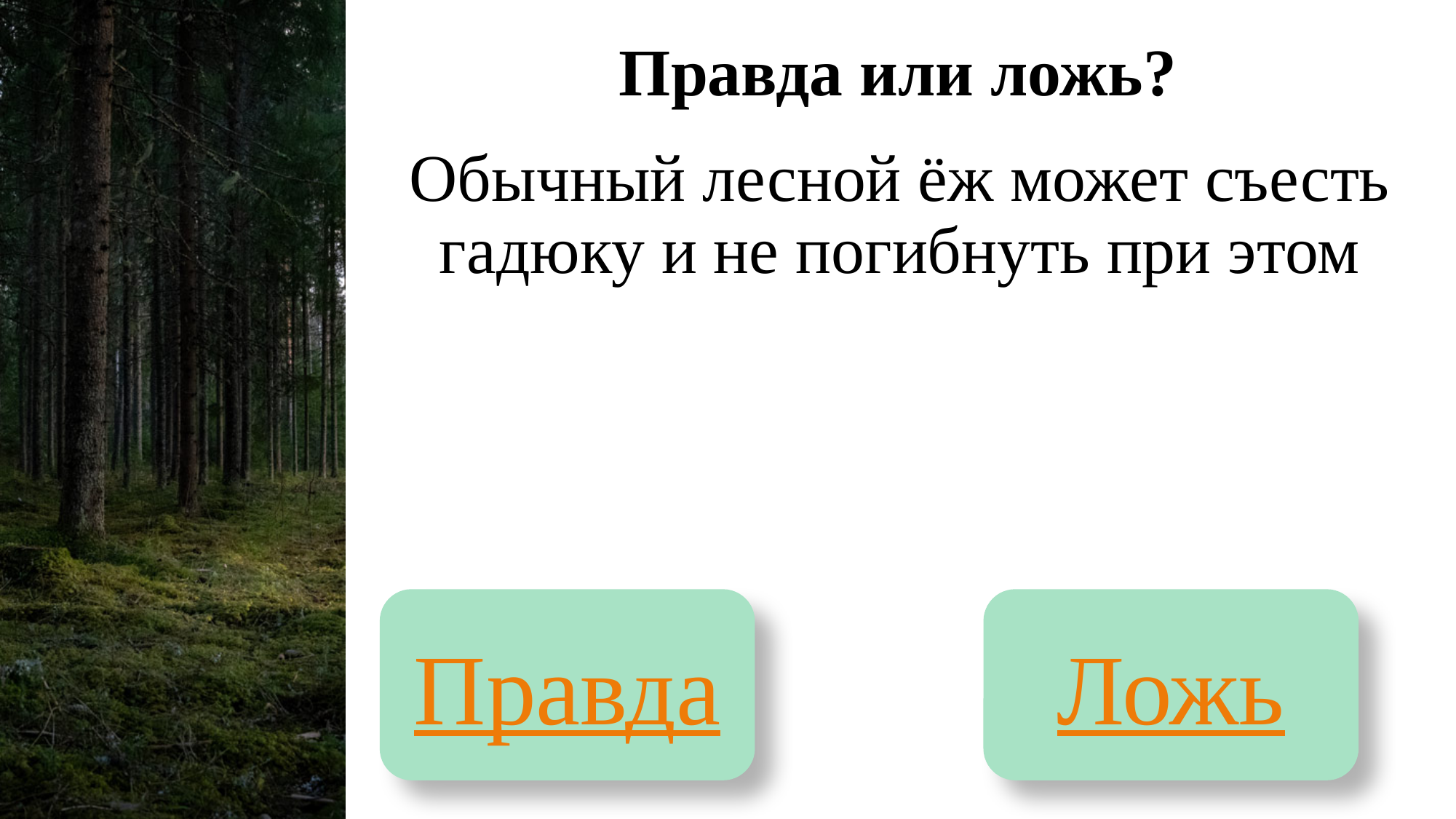

# Правда или ложь?
Обычный лесной ёж может съесть гадюку и не погибнуть при этом
Правда
Ложь